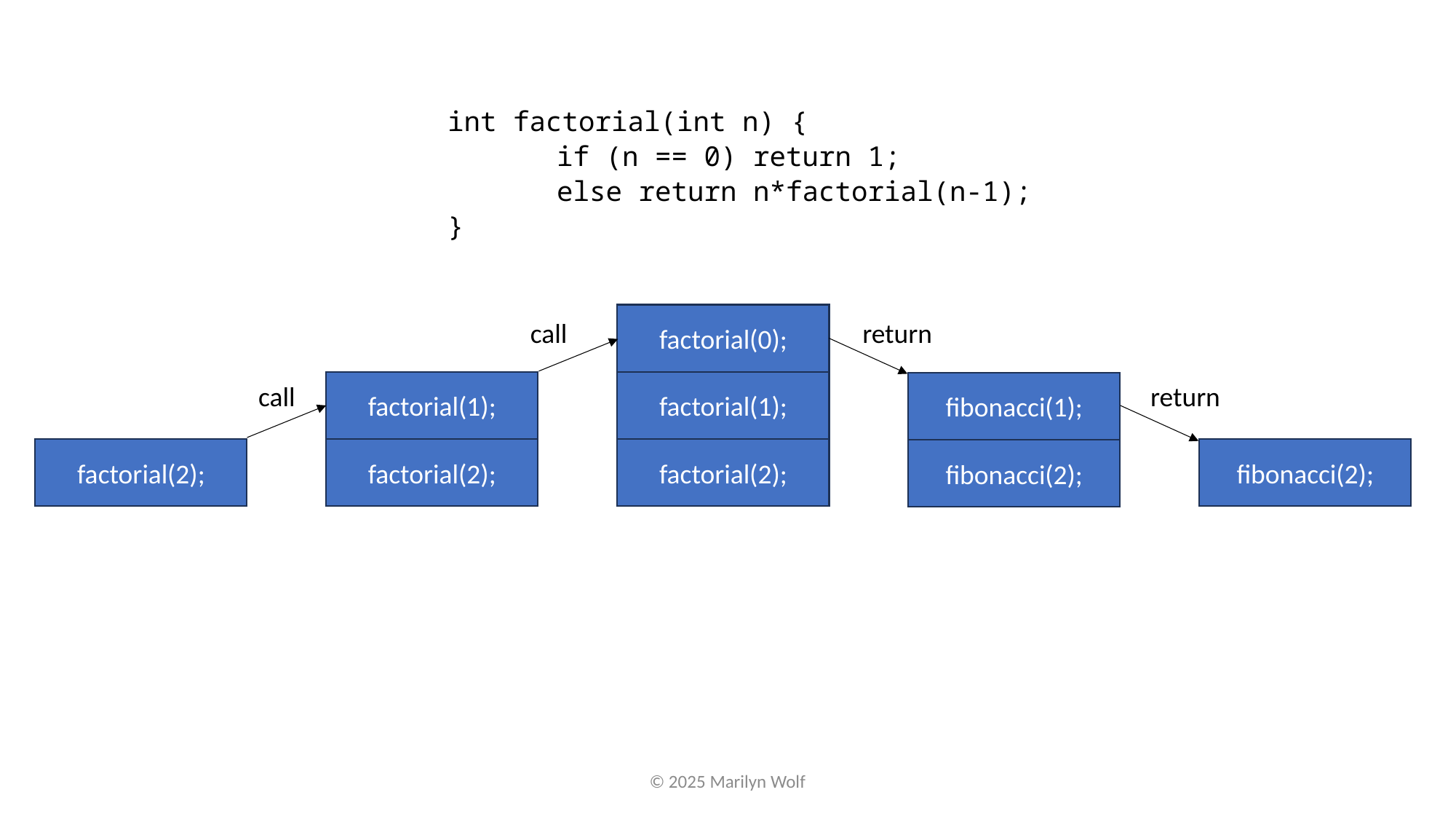

int factorial(int n) {
	if (n == 0) return 1;
	else return n*factorial(n-1);
}
factorial(0);
call
return
factorial(1);
factorial(1);
fibonacci(1);
call
return
factorial(2);
factorial(2);
factorial(2);
fibonacci(2);
fibonacci(2);
© 2025 Marilyn Wolf